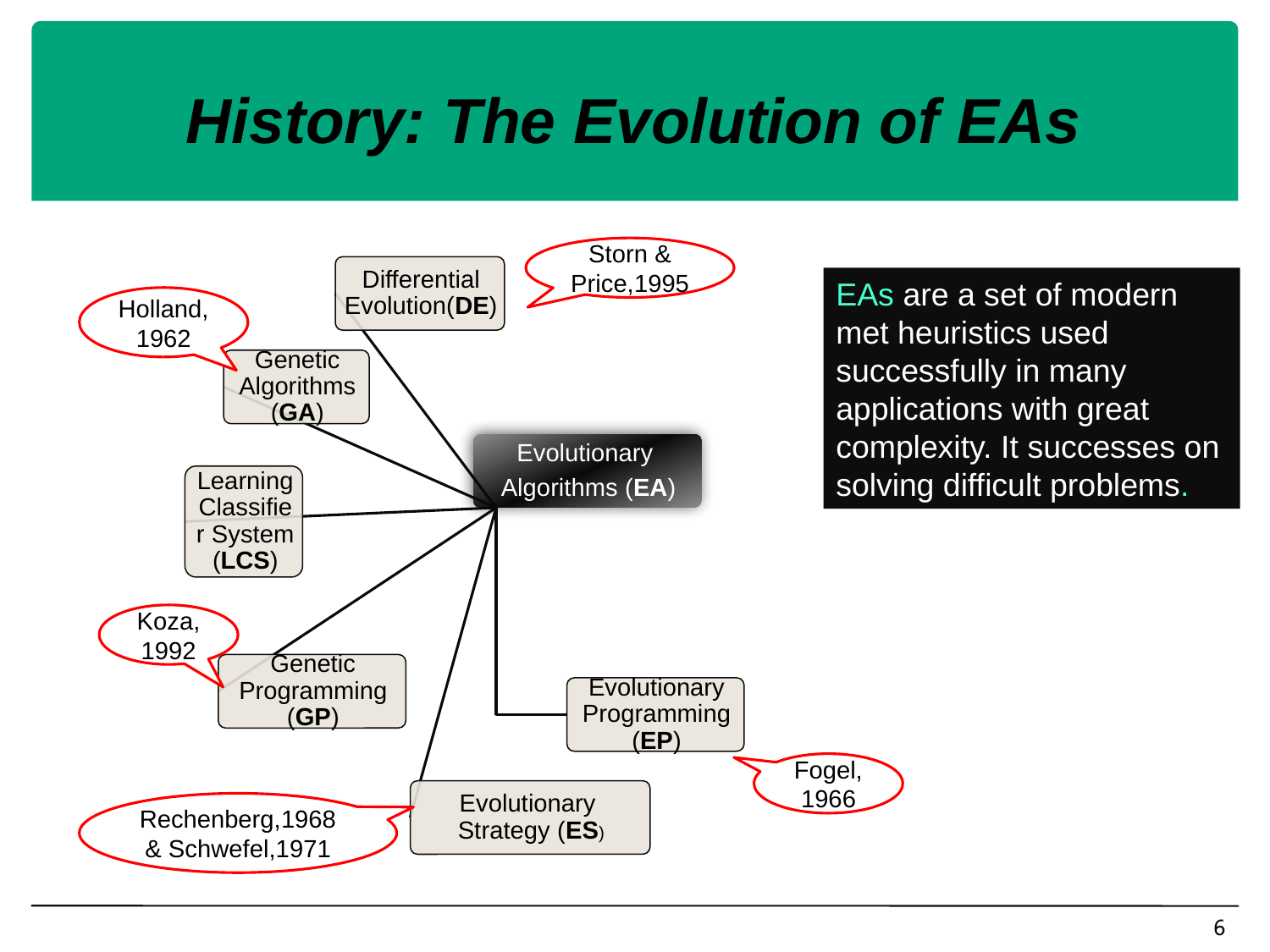

History: The Evolution of EAs
Evolutionary
Algorithms (EA)
Differential Evolution(DE)
Genetic Algorithms (GA)
Learning Classifier System (LCS)
Evolutionary Programming (EP)
Evolutionary  Strategy (ES)
Genetic Programming (GP)
Holland,1962
Fogel,1966
Rechenberg,1968 & Schwefel,1971
Storn & Price,1995
EAs are a set of modern met heuristics used successfully in many applications with great complexity. It successes on solving difficult problems.
Koza,1992
6